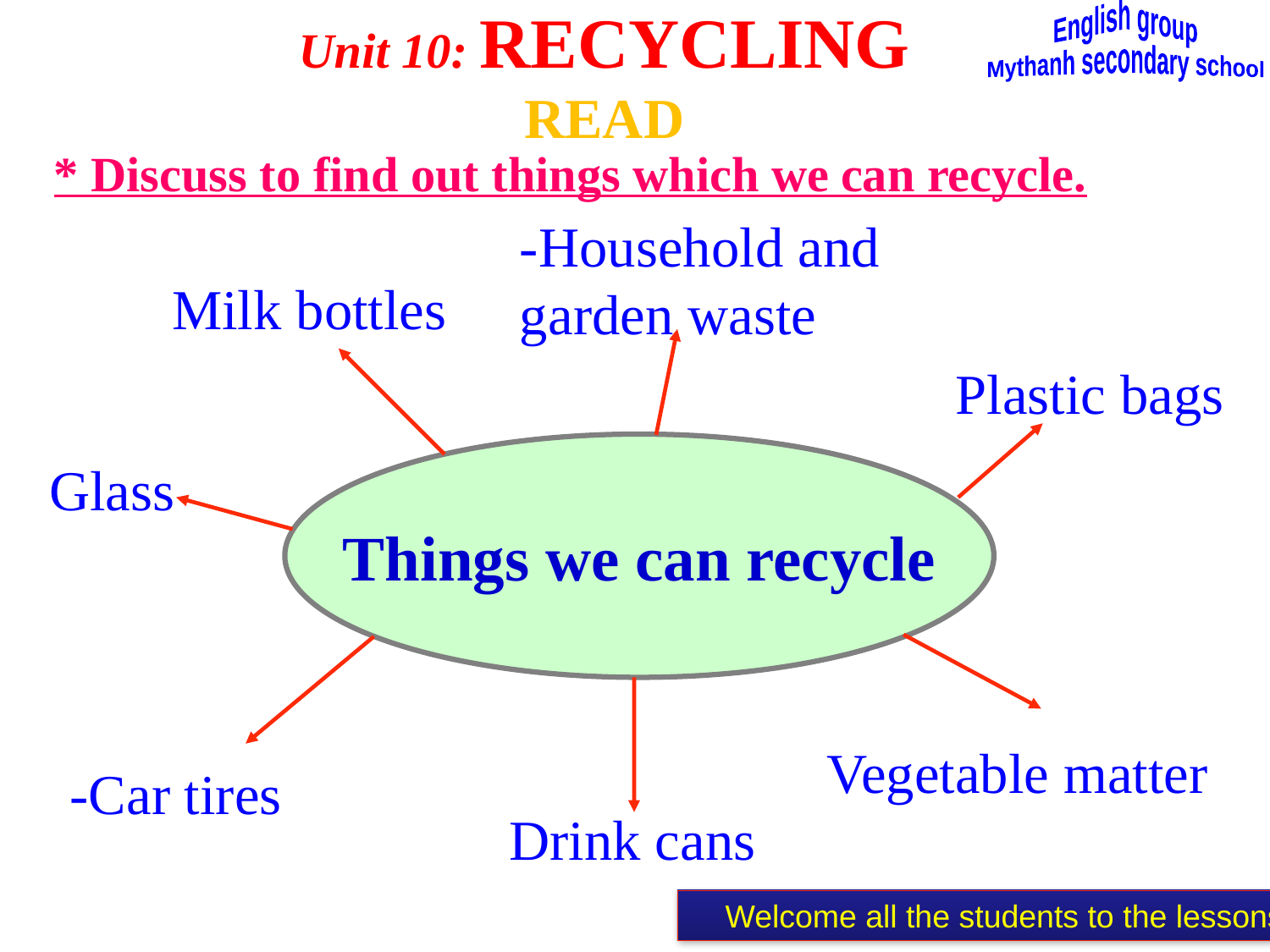

Unit 10: RECYCLING
READ
English group
Mythanh secondary school
* Discuss to find out things which we can recycle.
-Household and
garden waste
Milk bottles

Plastic bags

Things we can recycle
Glass

Vegetable matter
-Car tires
Drink cans
    Welcome all the students to the lessons of English group - My Thanh Secondary school.